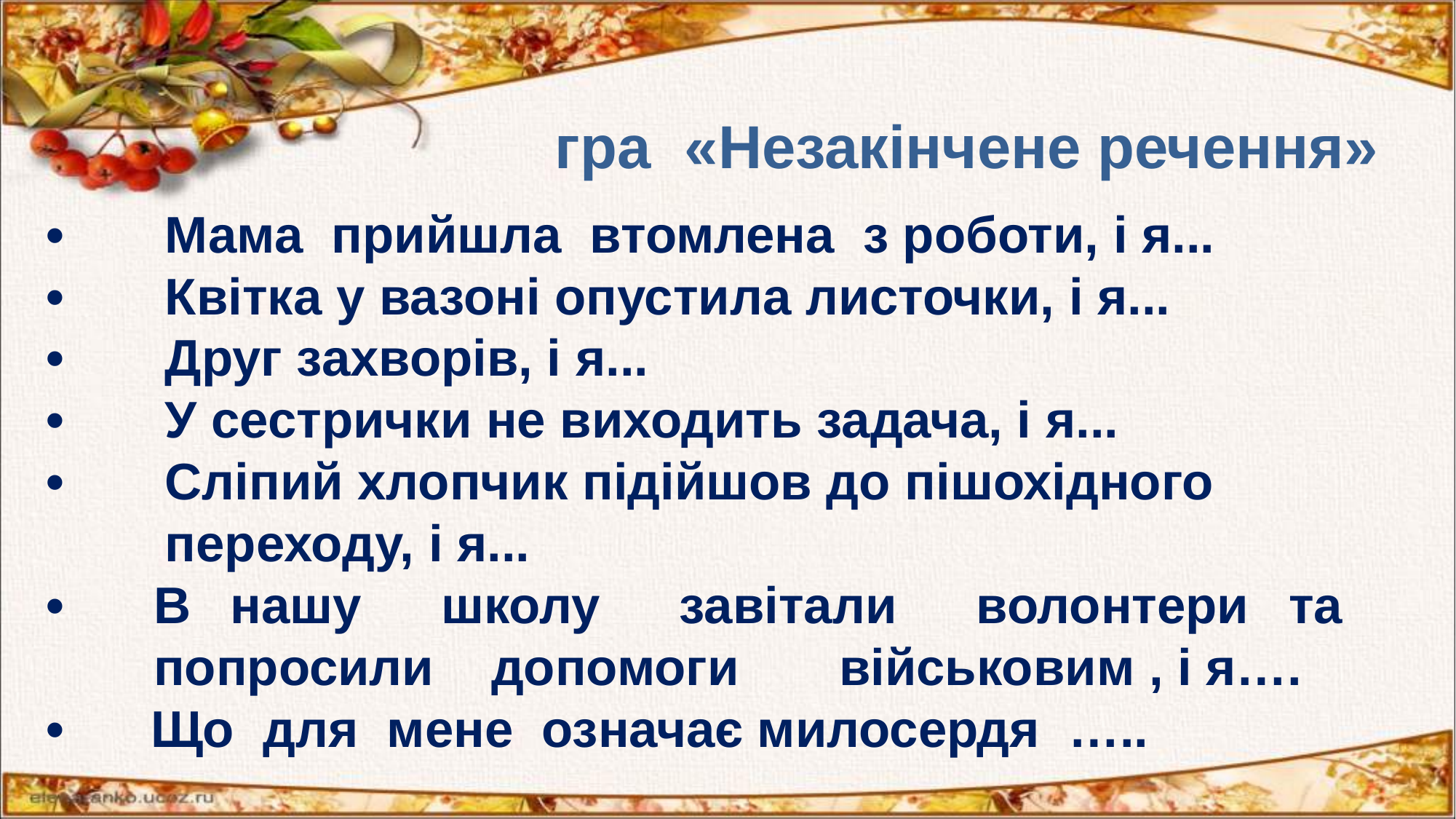

# гра  «Незакінчене речення»

•       Мама  прийшла  втомлена  з роботи, і я...
•       Квітка у вазоні опустила листочки, і я...
•       Друг захворів, і я...
•       У сестрички не виходить задача, і я...
•       Сліпий хлопчик підійшов до пішохідного переходу, і я...
•	В нашу  школу  завітали  волонтери та   попросили    допомоги       військовим , і я….
•      Що  для  мене  означає милосердя  …..